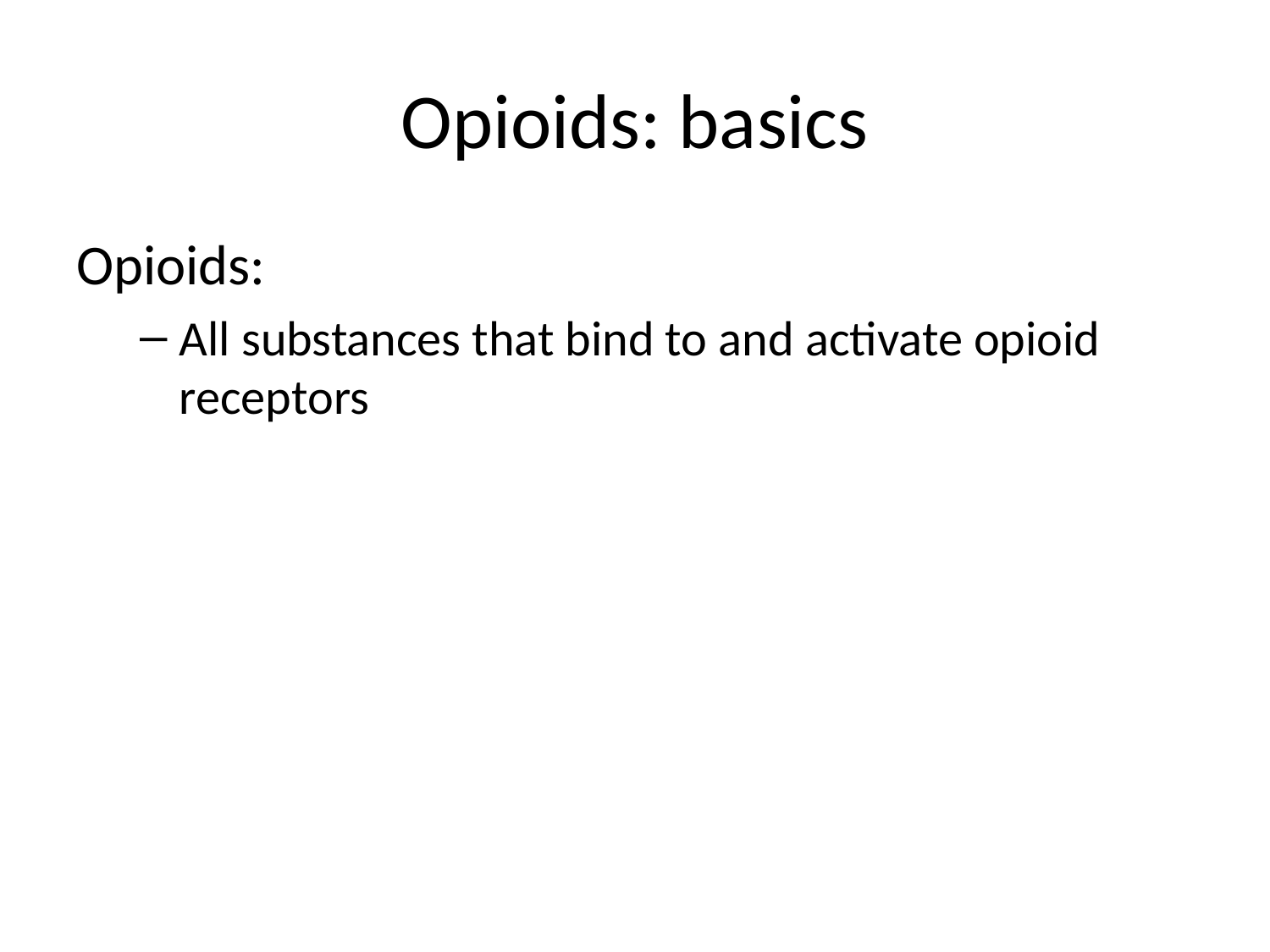

# Opioids: basics
Opioids:
All substances that bind to and activate opioid receptors